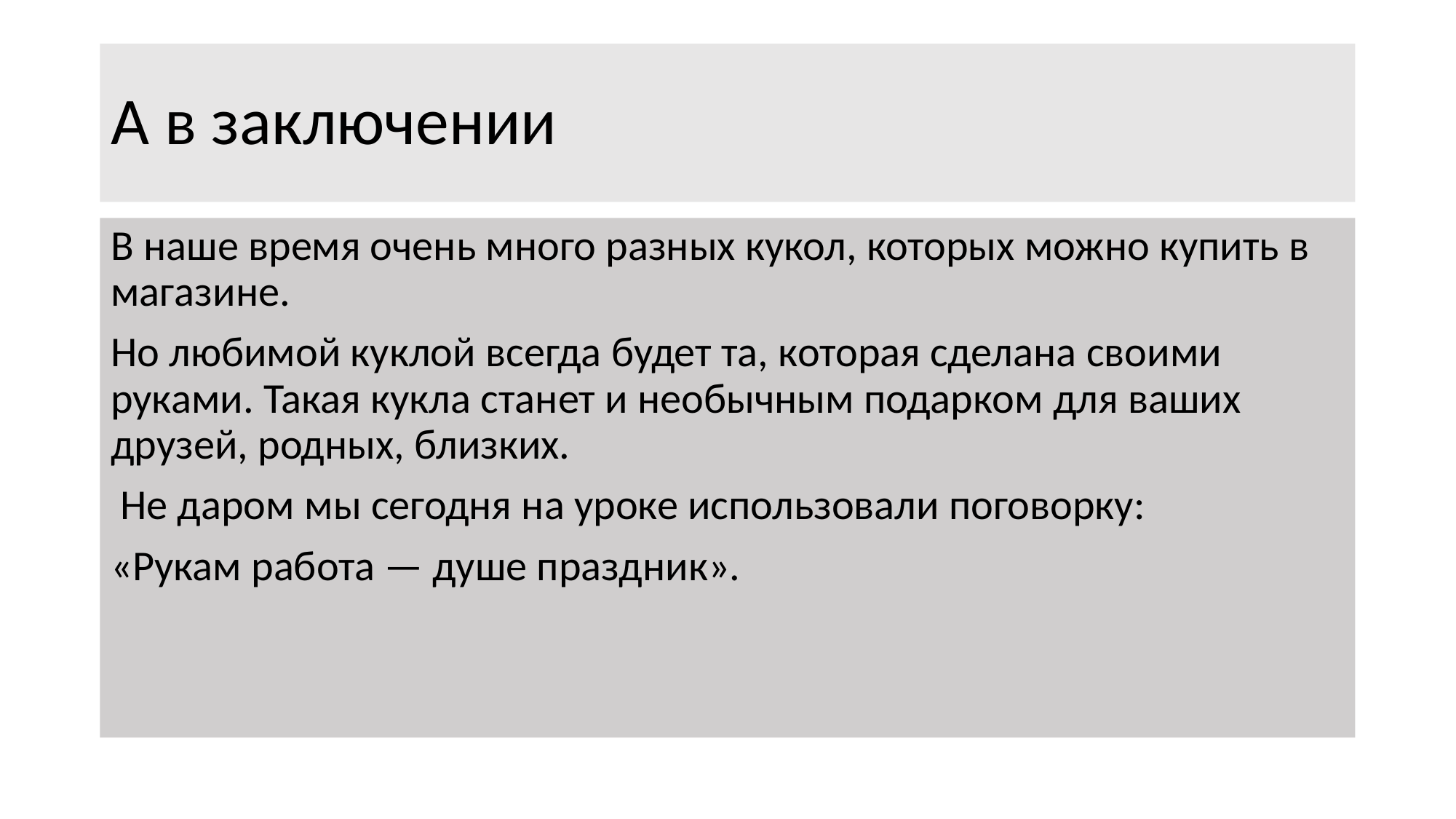

# А в заключении
В наше время очень много разных кукол, которых можно купить в магазине.
Но любимой куклой всегда будет та, которая сделана своими руками. Такая кукла станет и необычным подарком для ваших друзей, родных, близких.
 Не даром мы сегодня на уроке использовали поговорку:
«Рукам работа — душе праздник».